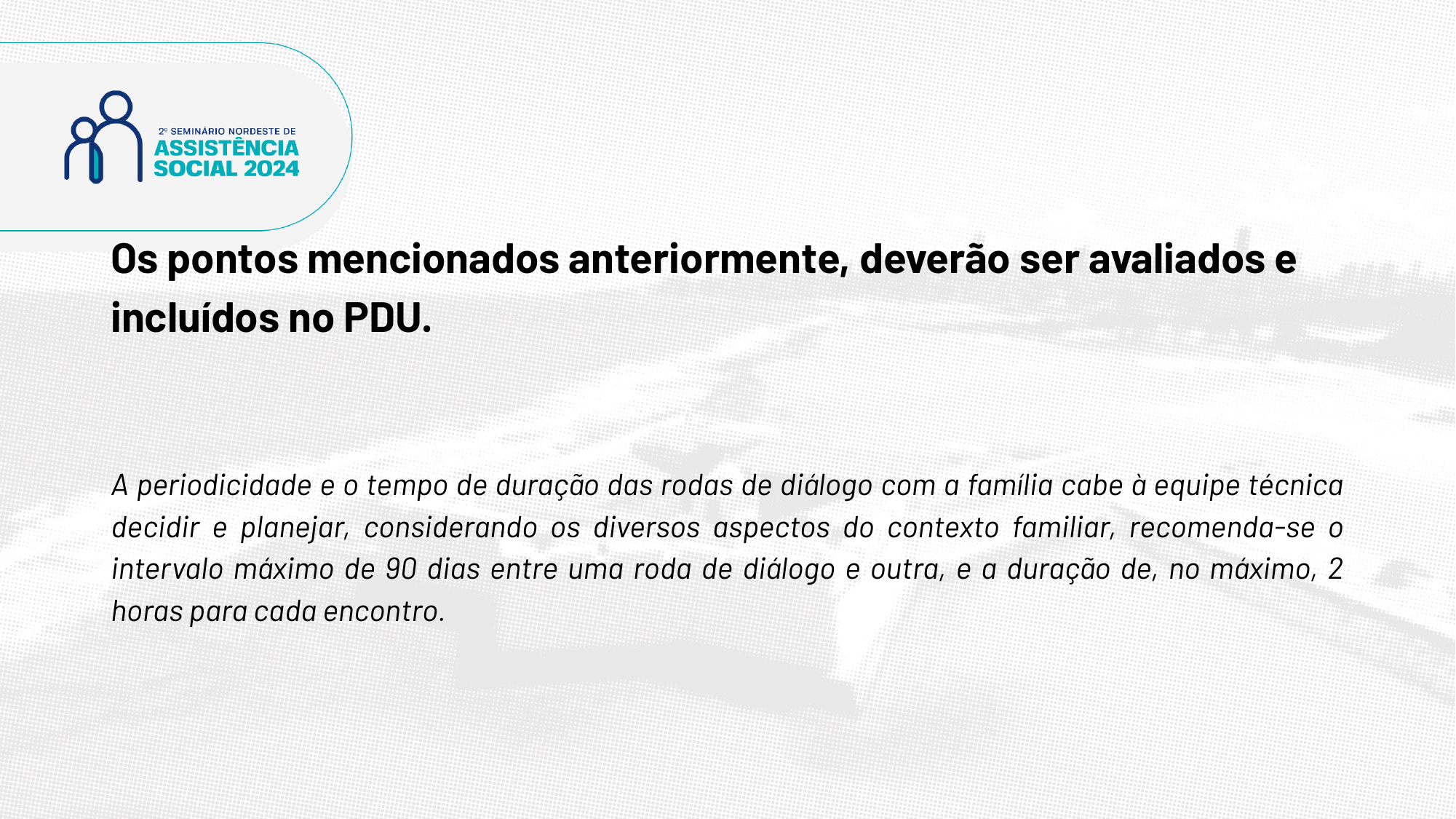

#
Os pontos mencionados anteriormente, deverão ser avaliados e incluídos no PDU.

A periodicidade e o tempo de duração das rodas de diálogo com a família cabe à equipe técnica decidir e planejar, considerando os diversos aspectos do contexto familiar, recomenda-se o intervalo máximo de 90 dias entre uma roda de diálogo e outra, e a duração de, no máximo, 2 horas para cada encontro.